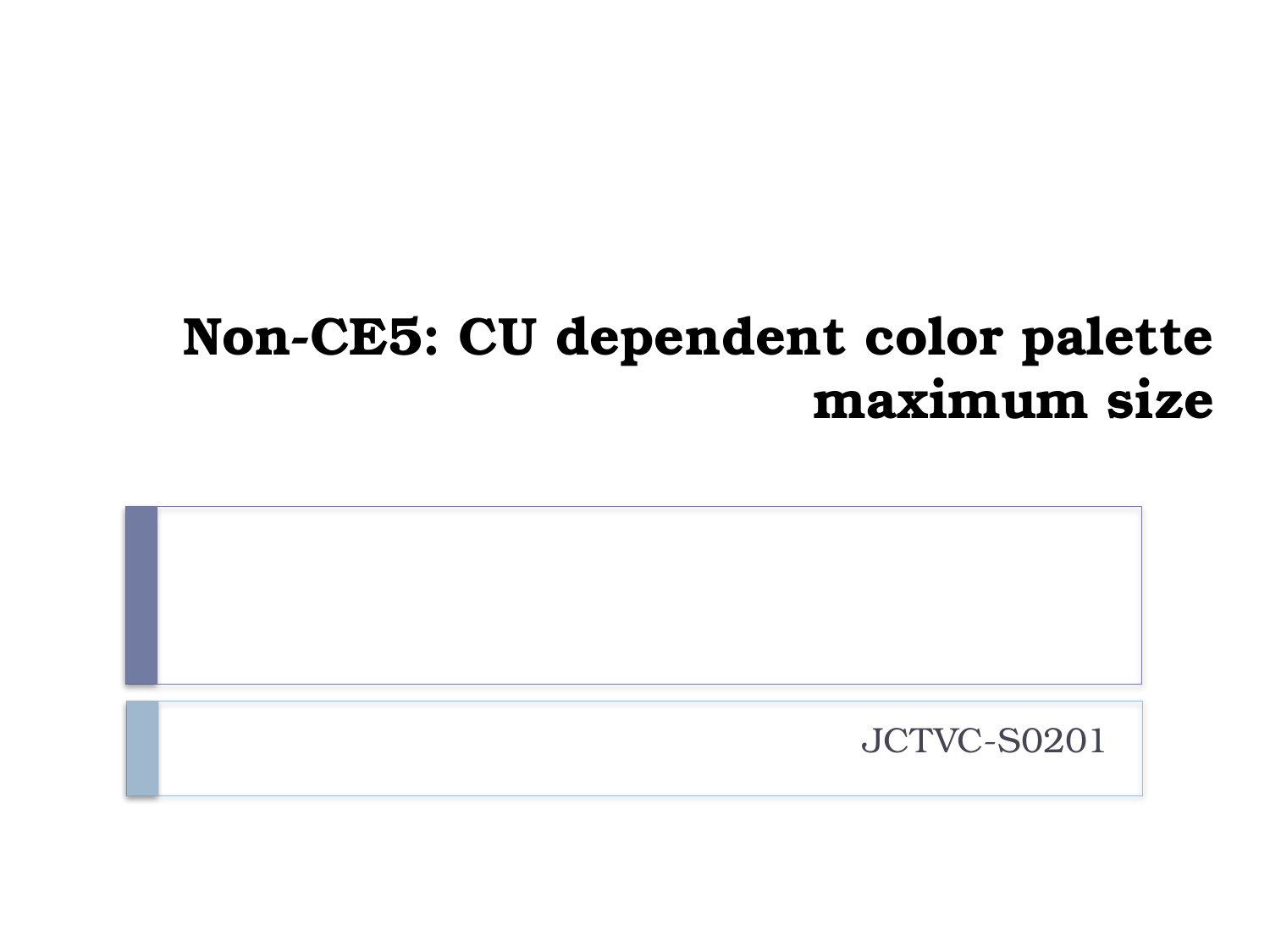

# Non-CE5: CU dependent color palette maximum size
JCTVC-S0201